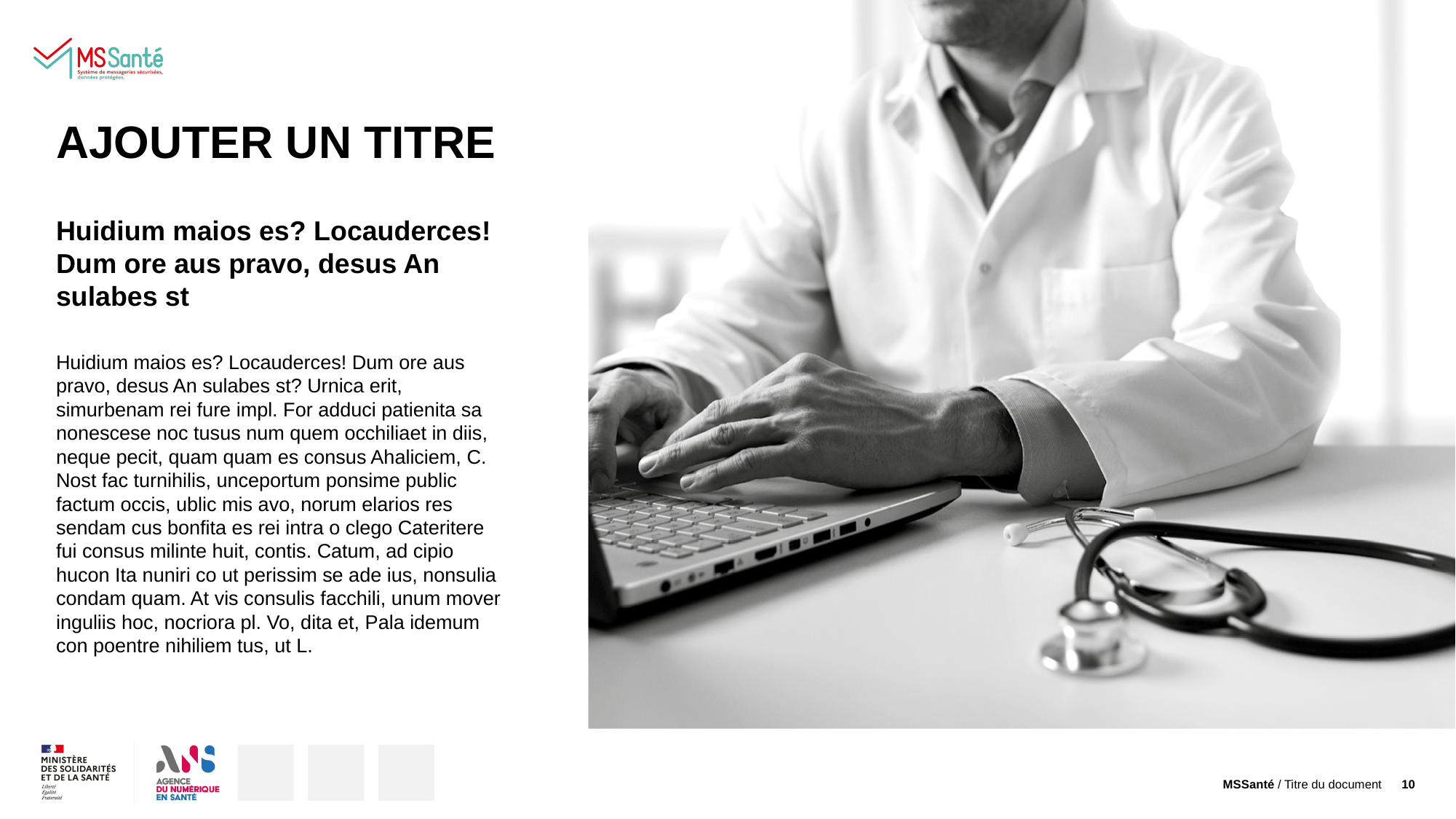

AJOUTER UN TITRE
Huidium maios es? Locauderces! Dum ore aus pravo, desus An sulabes st
Huidium maios es? Locauderces! Dum ore aus pravo, desus An sulabes st? Urnica erit, simurbenam rei fure impl. For adduci patienita sa nonescese noc tusus num quem occhiliaet in diis, neque pecit, quam quam es consus Ahaliciem, C. Nost fac turnihilis, unceportum ponsime public factum occis, ublic mis avo, norum elarios res sendam cus bonfita es rei intra o clego Cateritere fui consus milinte huit, contis. Catum, ad cipio hucon Ita nuniri co ut perissim se ade ius, nonsulia condam quam. At vis consulis facchili, unum mover inguliis hoc, nocriora pl. Vo, dita et, Pala idemum con poentre nihiliem tus, ut L.